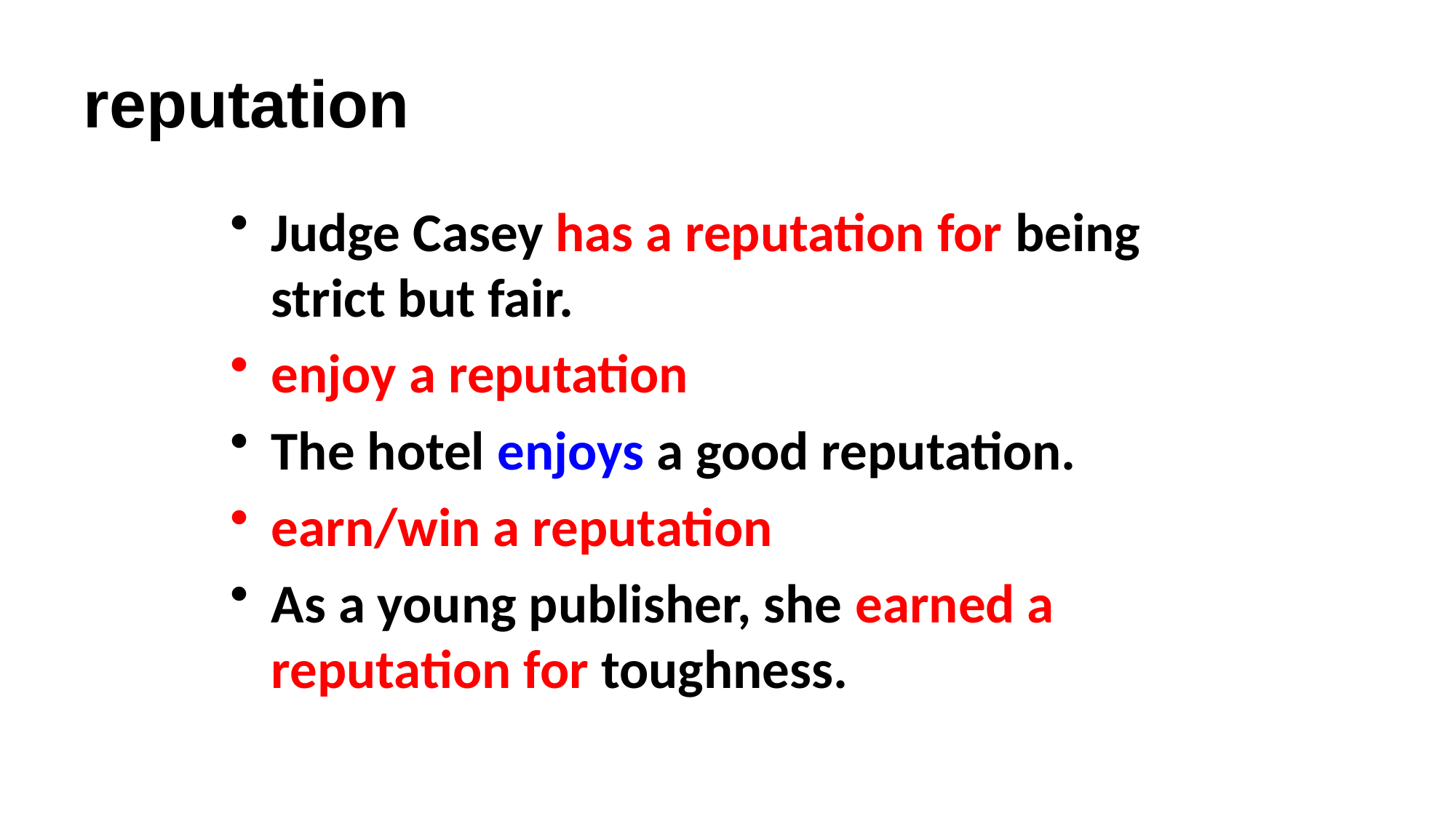

# reputation
Judge Casey has a reputation for being strict but fair.
enjoy a reputation
The hotel enjoys a good reputation.
earn/win a reputation
As a young publisher, she earned a reputation for toughness.